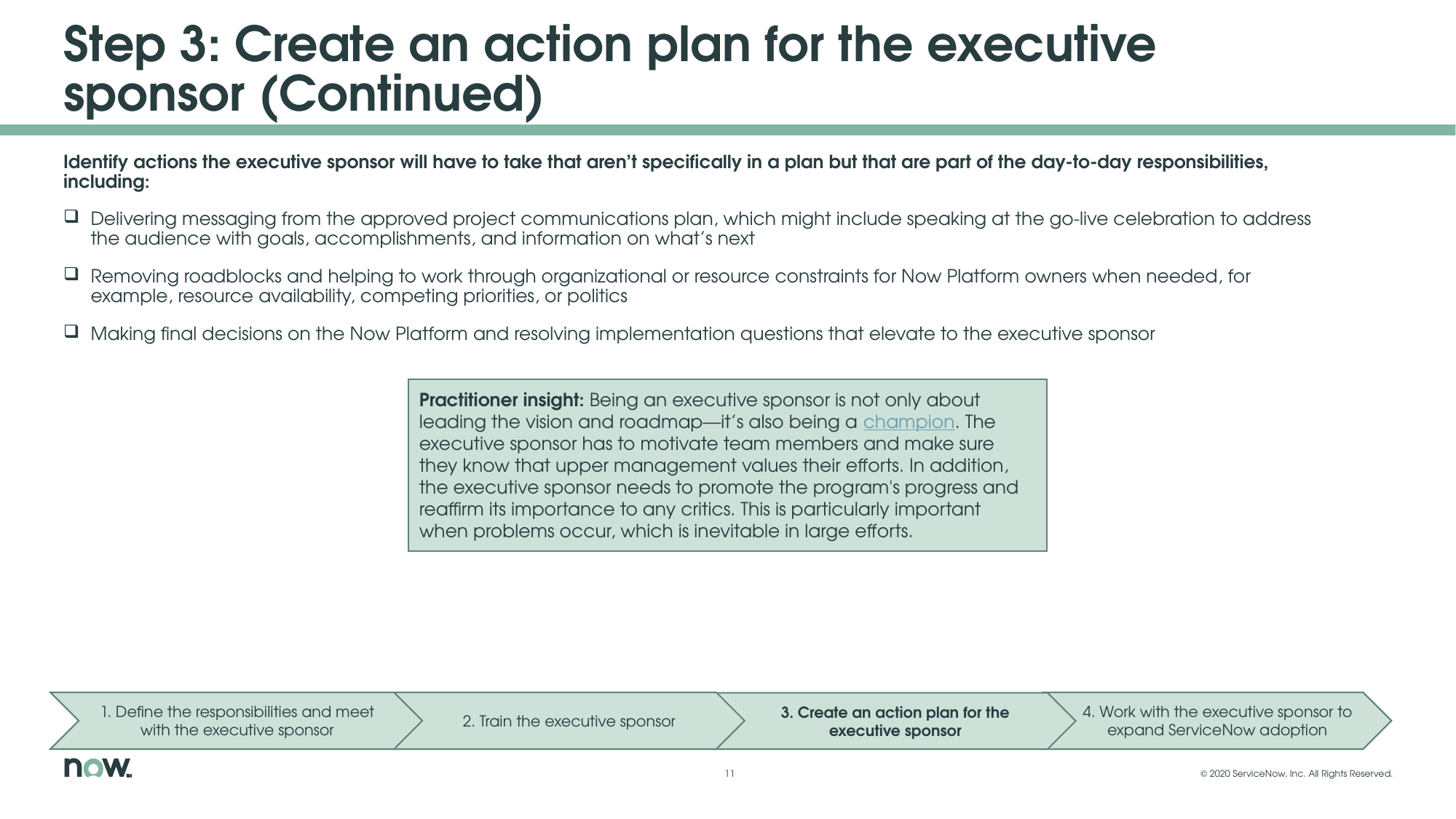

# Step 3: Create an action plan for the executive sponsor (Continued)

Identify actions the executive sponsor will have to take that aren’t specifically in a plan but that are part of the day-to-day responsibilities, including:
Delivering messaging from the approved project communications plan, which might include speaking at the go-live celebration to address the audience with goals, accomplishments, and information on what’s next
Removing roadblocks and helping to work through organizational or resource constraints for Now Platform owners when needed, for example, resource availability, competing priorities, or politics
Making final decisions on the Now Platform and resolving implementation questions that elevate to the executive sponsor

Practitioner insight: Being an executive sponsor is not only about leading the vision and roadmap—it’s also being a champion. The executive sponsor has to motivate team members and make sure they know that upper management values their efforts. In addition, the executive sponsor needs to promote the program's progress and reaffirm its importance to any critics. This is particularly important when problems occur, which is inevitable in large efforts.
4. Work with the executive sponsor to expand ServiceNow adoption
1. Define the responsibilities and meet with the executive sponsor
2. Train the executive sponsor
3. Create an action plan for the executive sponsor